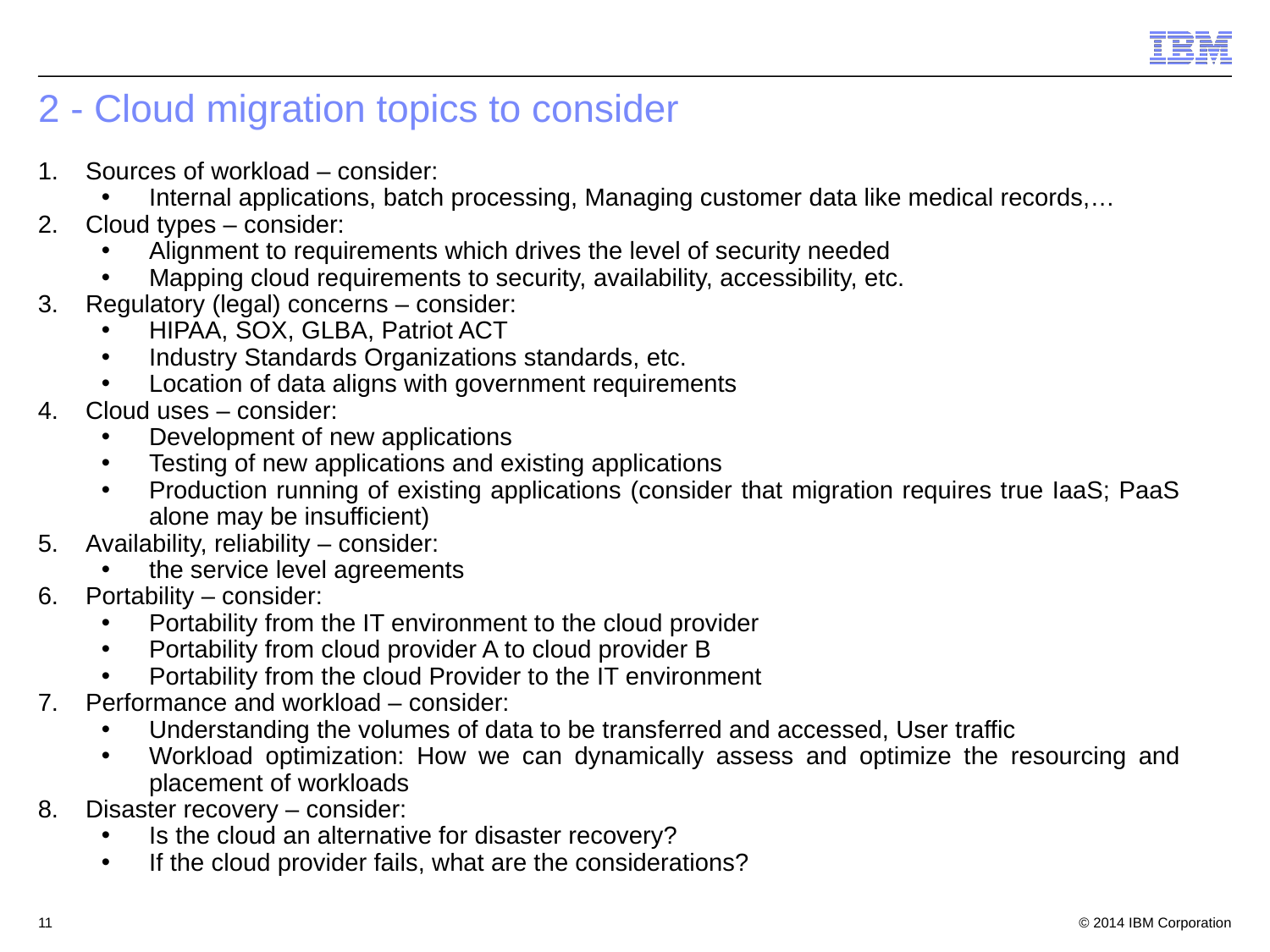

# 2 - Cloud migration topics to consider
Sources of workload – consider:
Internal applications, batch processing, Managing customer data like medical records,…
Cloud types – consider:
Alignment to requirements which drives the level of security needed
Mapping cloud requirements to security, availability, accessibility, etc.
Regulatory (legal) concerns – consider:
HIPAA, SOX, GLBA, Patriot ACT
Industry Standards Organizations standards, etc.
Location of data aligns with government requirements
Cloud uses – consider:
Development of new applications
Testing of new applications and existing applications
Production running of existing applications (consider that migration requires true IaaS; PaaS alone may be insufficient)
Availability, reliability – consider:
the service level agreements
Portability – consider:
Portability from the IT environment to the cloud provider
Portability from cloud provider A to cloud provider B
Portability from the cloud Provider to the IT environment
Performance and workload – consider:
Understanding the volumes of data to be transferred and accessed, User traffic
Workload optimization: How we can dynamically assess and optimize the resourcing and placement of workloads
Disaster recovery – consider:
Is the cloud an alternative for disaster recovery?
If the cloud provider fails, what are the considerations?

11